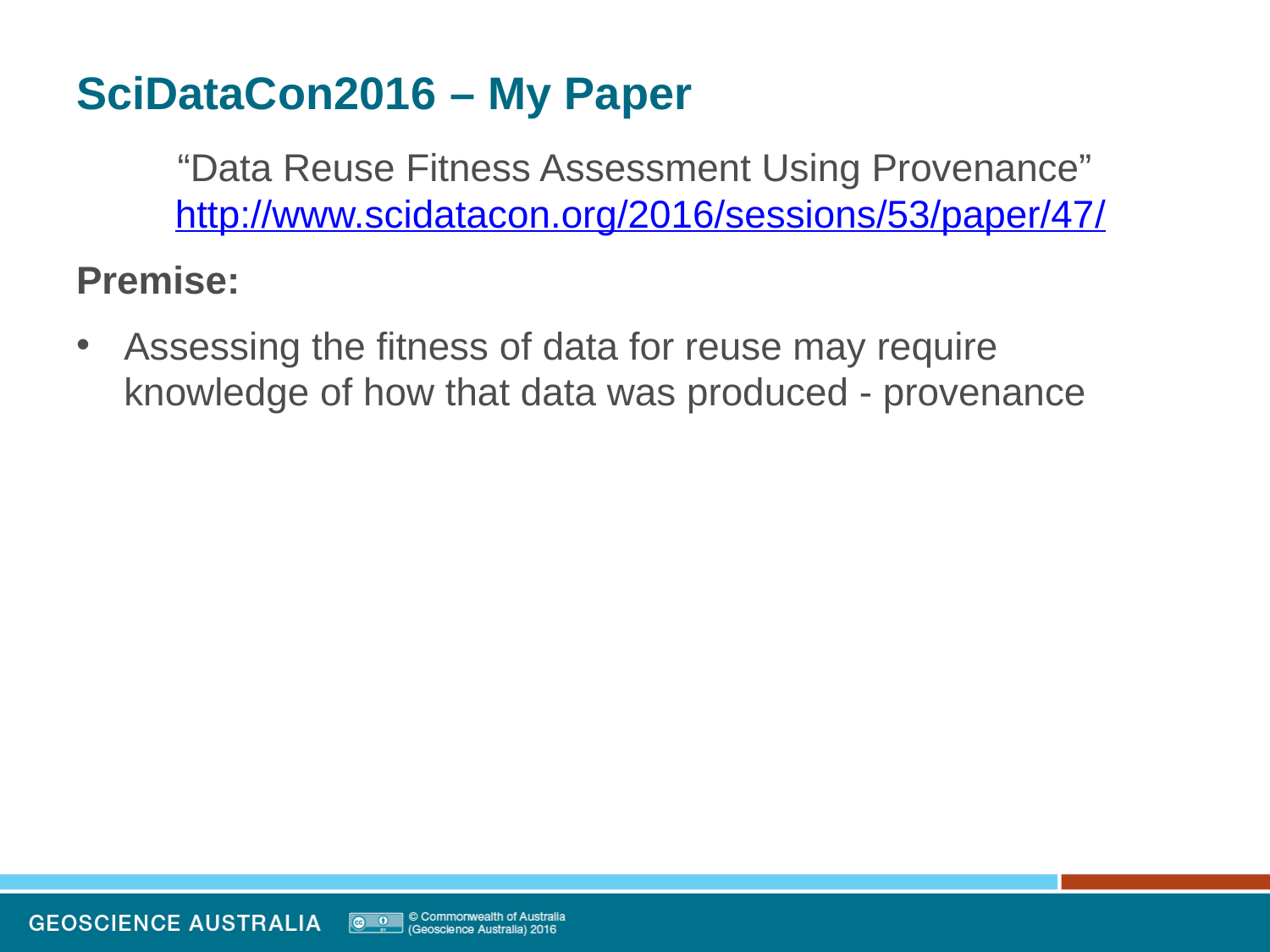

# SciDataCon2016 – My Paper
“Data Reuse Fitness Assessment Using Provenance”
 http://www.scidatacon.org/2016/sessions/53/paper/47/
Premise:
Assessing the fitness of data for reuse may require knowledge of how that data was produced - provenance